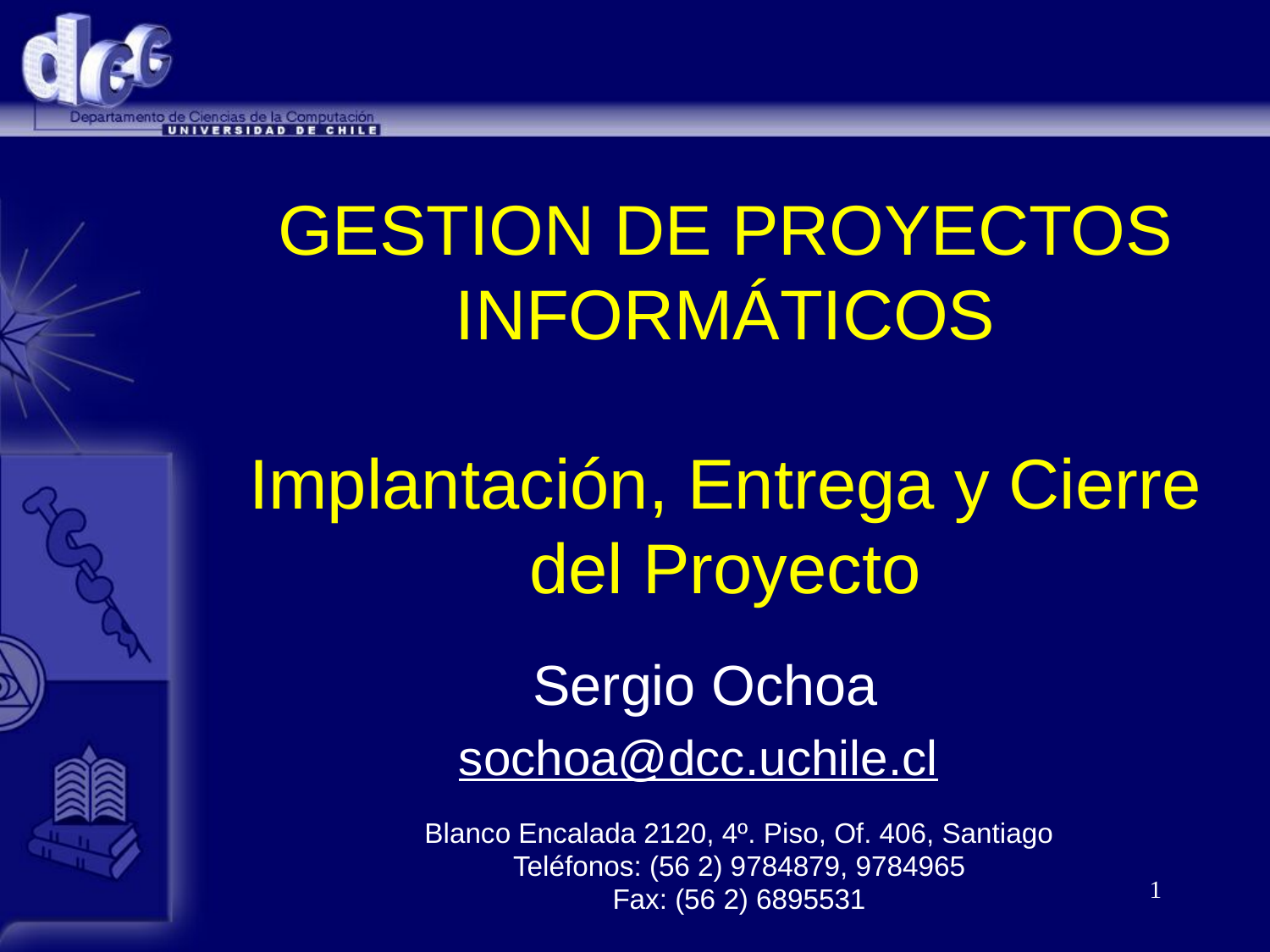

# GESTION DE PROYECTOS INFORMÁTICOS Implantación, Entrega y Cierre del Proyecto
Sergio Ochoa
sochoa@dcc.uchile.cl
Blanco Encalada 2120, 4º. Piso, Of. 406, Santiago
Teléfonos: (56 2) 9784879, 9784965
Fax: (56 2) 6895531
1